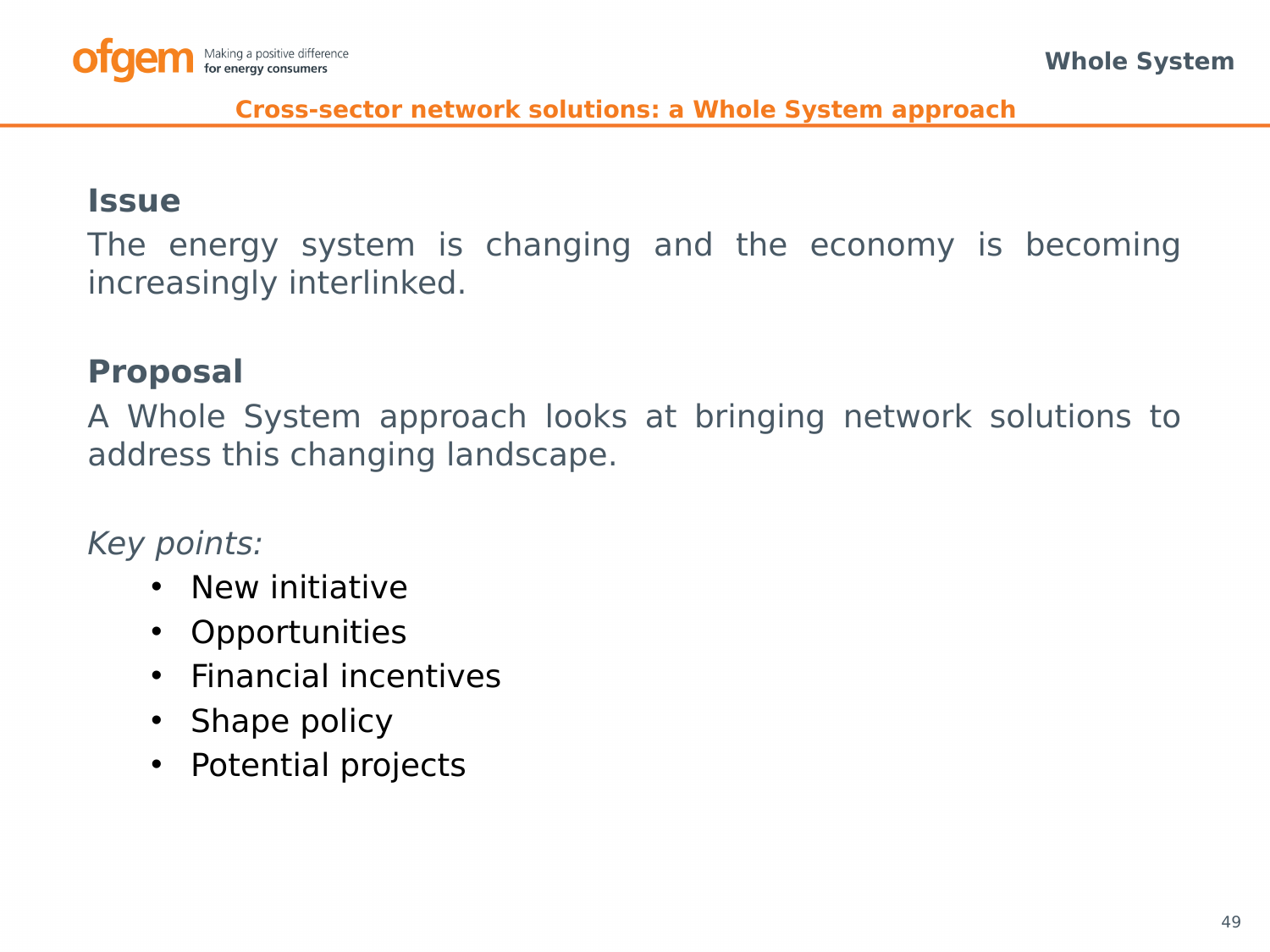

# Whole System
Cross-sector network solutions: a Whole System approach

Issue
The energy system is changing and the economy is becoming increasingly interlinked.

Proposal
A Whole System approach looks at bringing network solutions to address this changing landscape.

Key points:
New initiative
Opportunities
Financial incentives
Shape policy
Potential projects

49